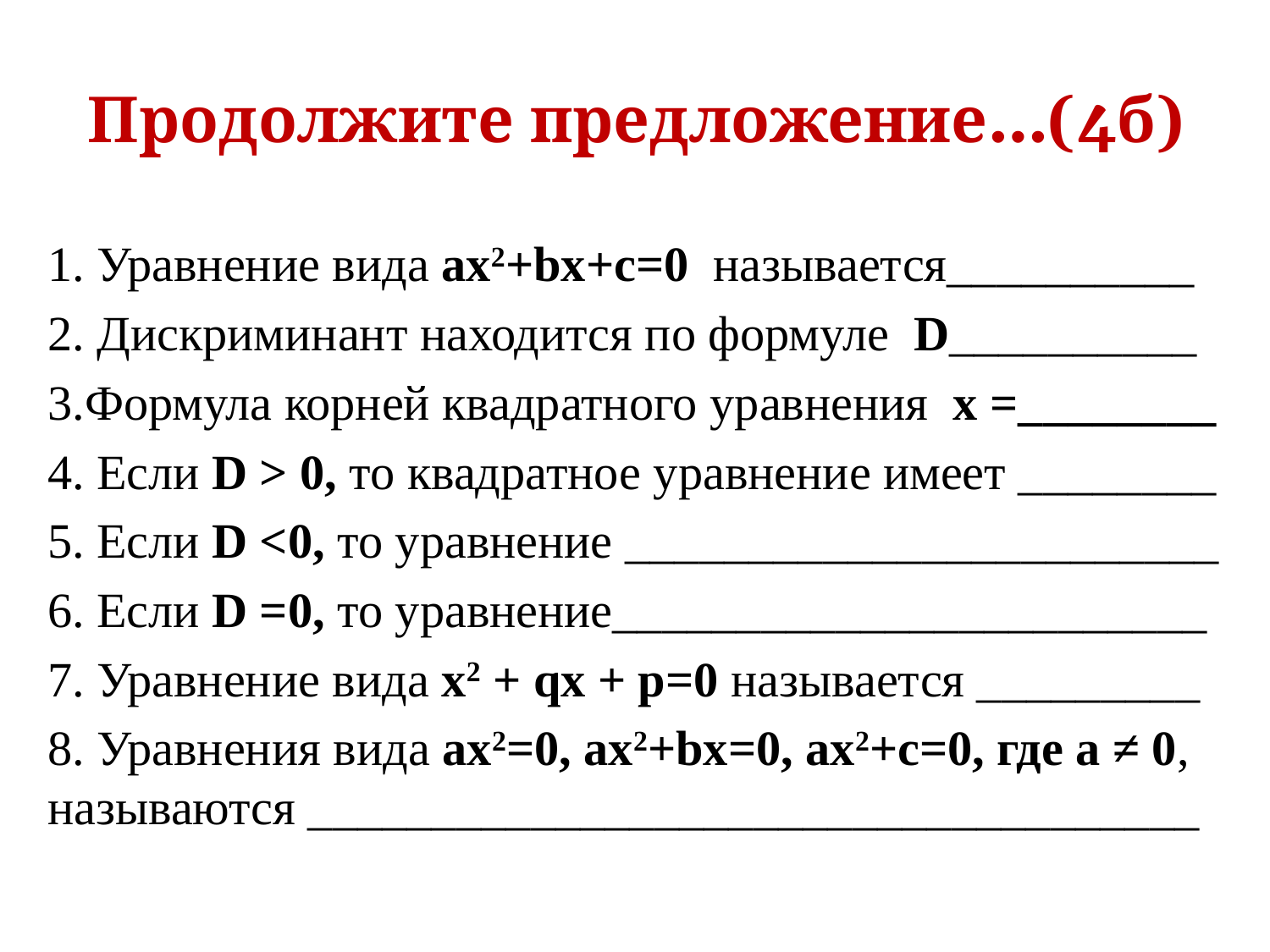

# Продолжите предложение…(4б)
1. Уравнение вида ax2+bx+c=0  называется__________
2. Дискриминант находится по формуле  D__________
3.Формула корней квадратного уравнения  x =________
4. Если D > 0, то квадратное уравнение имеет ________
5. Если D <0, то уравнение ________________________
6. Если D =0, то уравнение________________________
7. Уравнение вида x2 + qx + p=0 называется _________
8. Уравнения вида ax2=0, ax2+bx=0, ax2+c=0, где а ≠ 0,  называются ____________________________________